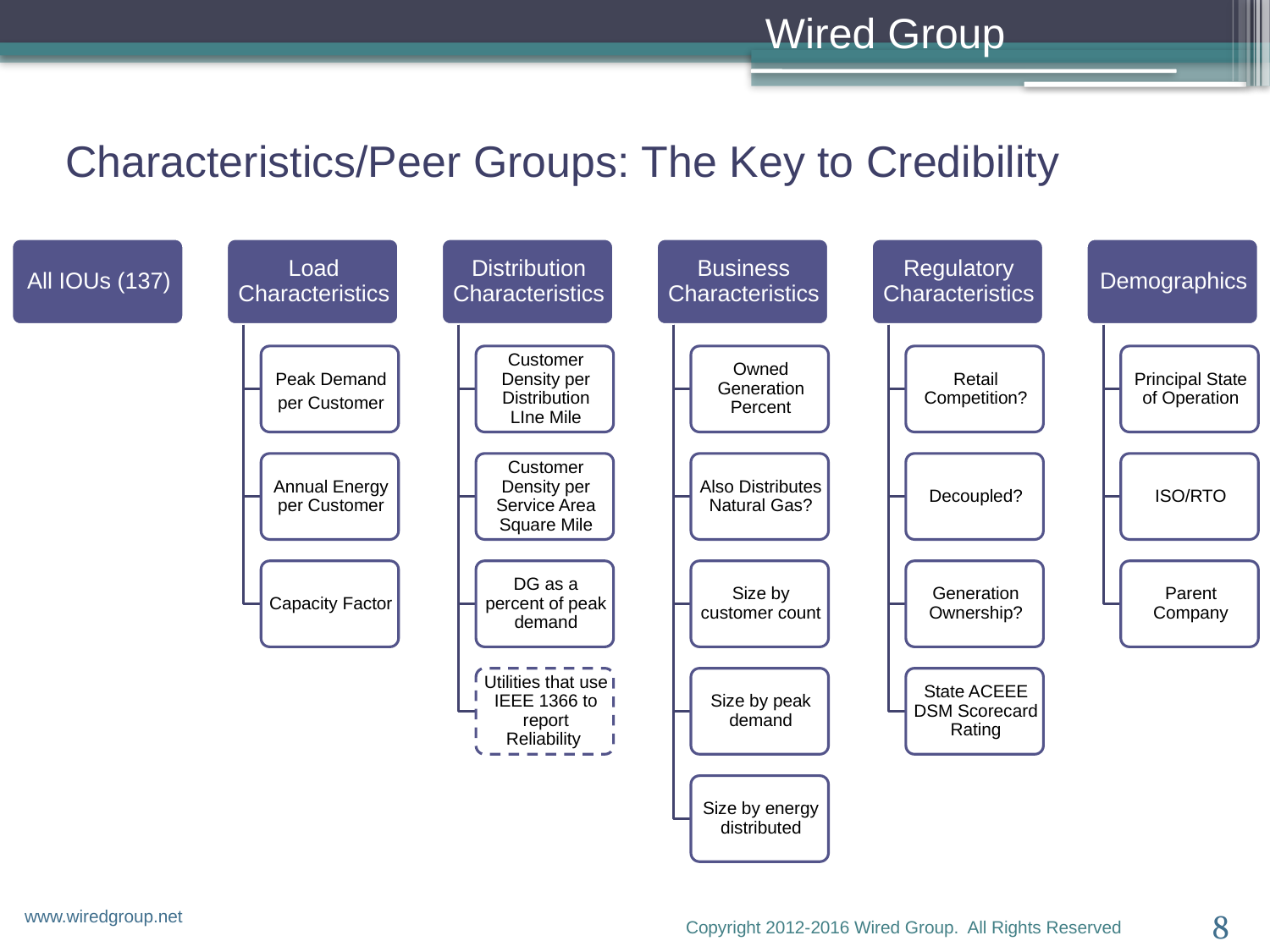

# Characteristics/Peer Groups: The Key to Credibility
All IOUs (137)
Load Characteristics
Peak Demand per Customer
Annual Energy per Customer
Capacity Factor
Distribution Characteristics
Customer Density per Distribution LIne Mile
Customer Density per Service Area Square Mile
DG as a percent of peak demand
Utilities that use IEEE 1366 to report Reliability
Business Characteristics
Owned Generation Percent
Also Distributes Natural Gas?
Size by customer count
Size by peak demand
Size by energy distributed
Regulatory Characteristics
Retail Competition?
Decoupled?
Generation Ownership?
State ACEEE DSM Scorecard Rating
Demographics
Principal State of Operation
ISO/RTO
Parent Company
8
Copyright 2012-2016 Wired Group.  All Rights Reserved